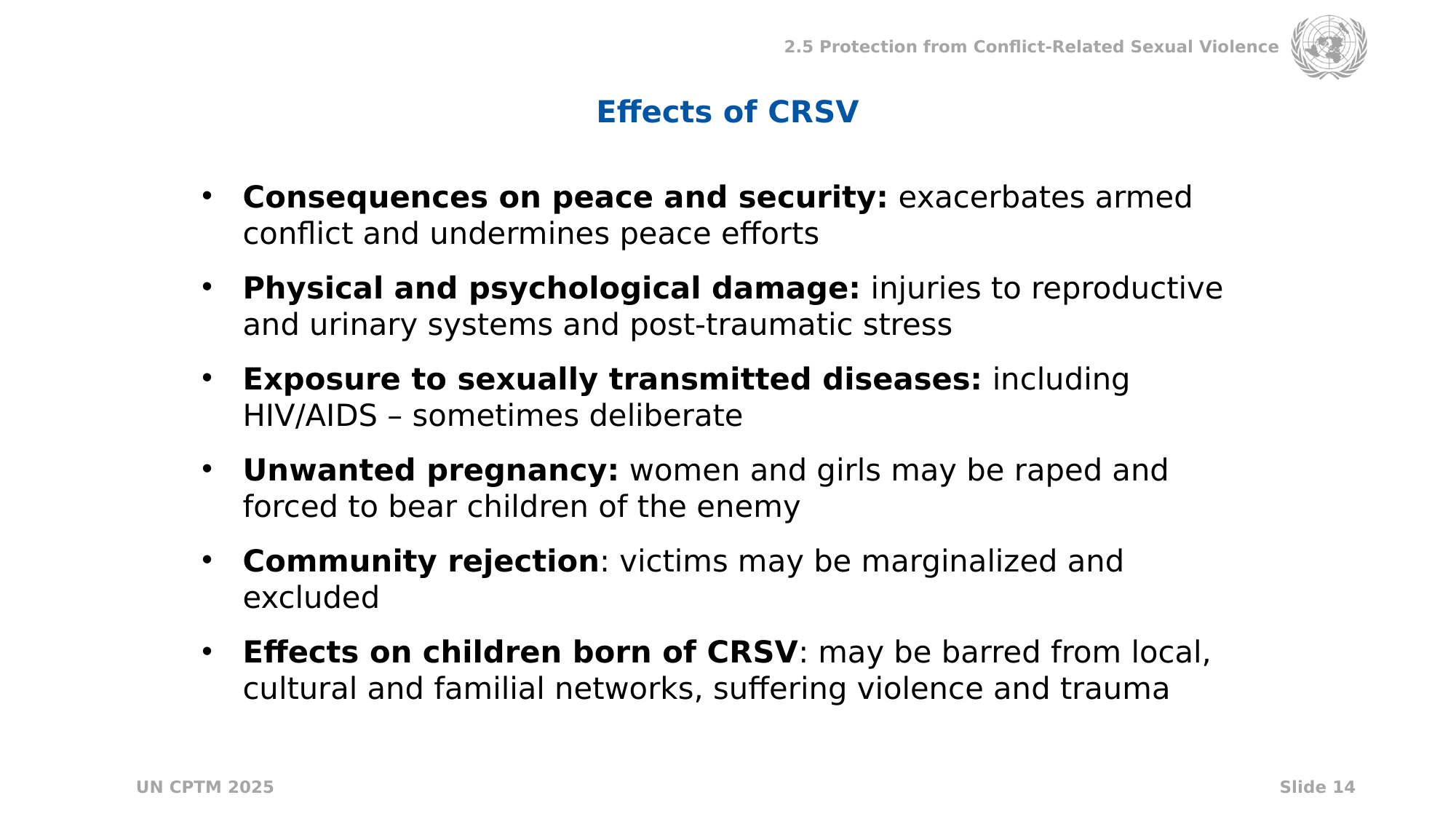

Effects of CRSV
Consequences on peace and security: exacerbates armed conflict and undermines peace efforts
Physical and psychological damage: injuries to reproductive and urinary systems and post-traumatic stress
Exposure to sexually transmitted diseases: including HIV/AIDS – sometimes deliberate
Unwanted pregnancy: women and girls may be raped and forced to bear children of the enemy
Community rejection: victims may be marginalized and excluded
Effects on children born of CRSV: may be barred from local, cultural and familial networks, suffering violence and trauma